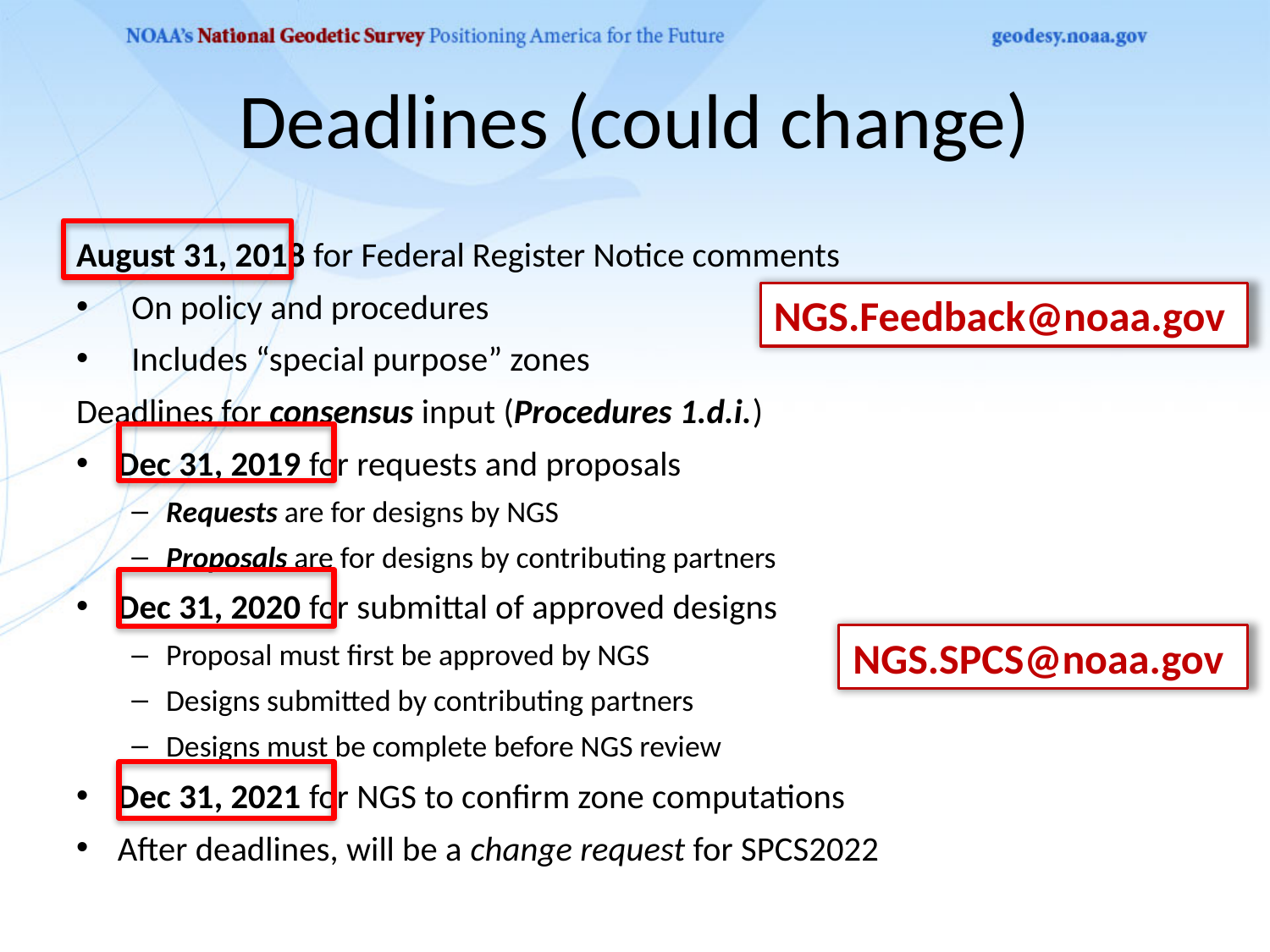

# Deadlines (could change)

August 31, 2018 for Federal Register Notice comments
On policy and procedures
Includes “special purpose” zones
Deadlines for consensus input (Procedures 1.d.i.)
Dec 31, 2019 for requests and proposals
Requests are for designs by NGS
Proposals are for designs by contributing partners
Dec 31, 2020 for submittal of approved designs
Proposal must first be approved by NGS
Designs submitted by contributing partners
Designs must be complete before NGS review
Dec 31, 2021 for NGS to confirm zone computations
After deadlines, will be a change request for SPCS2022
NGS.Feedback@noaa.gov

NGS.SPCS@noaa.gov